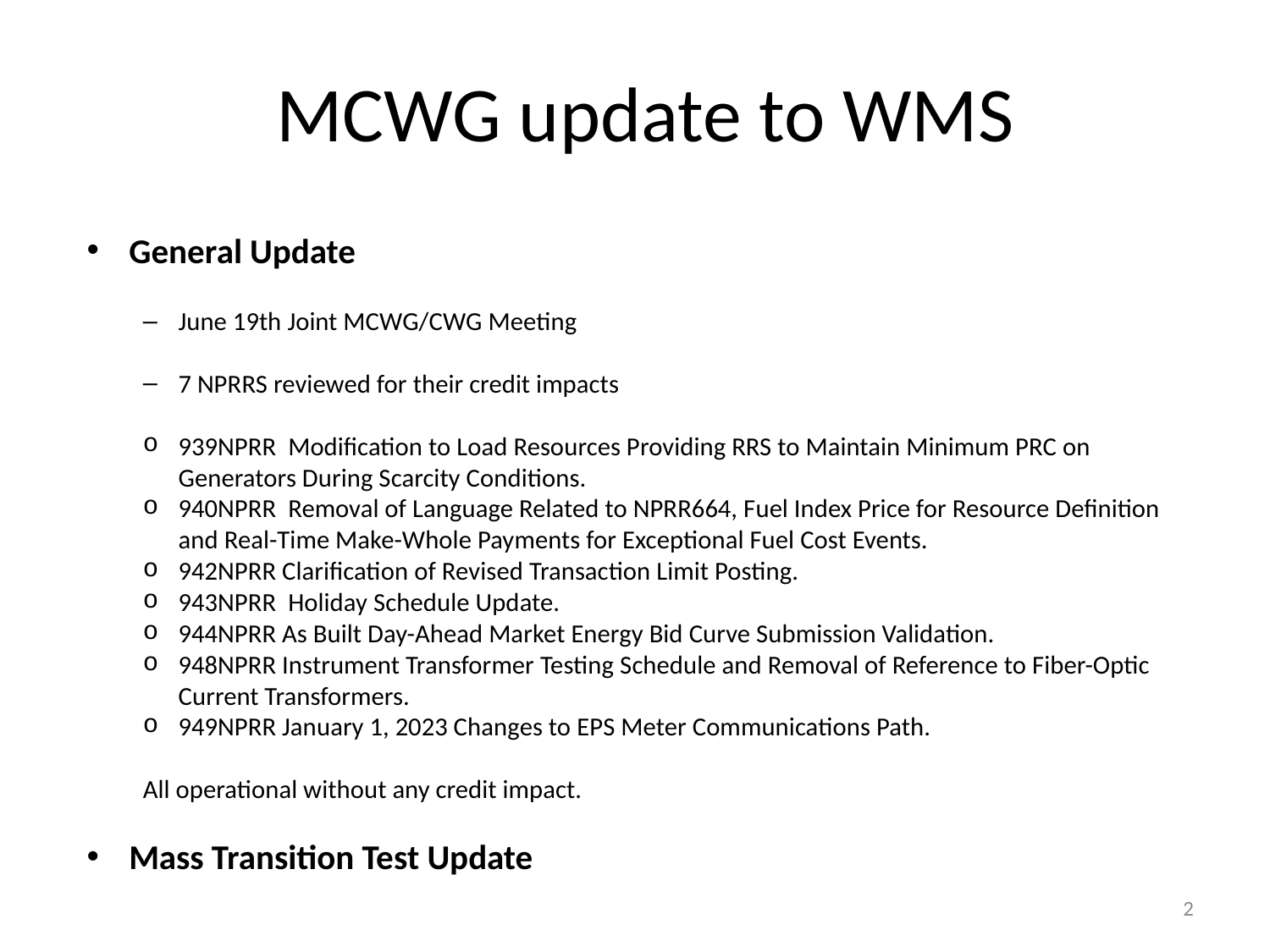

# MCWG update to WMS
General Update

June 19th Joint MCWG/CWG Meeting

7 NPRRS reviewed for their credit impacts

939NPRR  Modification to Load Resources Providing RRS to Maintain Minimum PRC on Generators During Scarcity Conditions.
940NPRR  Removal of Language Related to NPRR664, Fuel Index Price for Resource Definition and Real-Time Make-Whole Payments for Exceptional Fuel Cost Events.
942NPRR Clarification of Revised Transaction Limit Posting.
943NPRR  Holiday Schedule Update.
944NPRR As Built Day-Ahead Market Energy Bid Curve Submission Validation.
948NPRR Instrument Transformer Testing Schedule and Removal of Reference to Fiber-Optic Current Transformers.
949NPRR January 1, 2023 Changes to EPS Meter Communications Path.

All operational without any credit impact.

Mass Transition Test Update

2